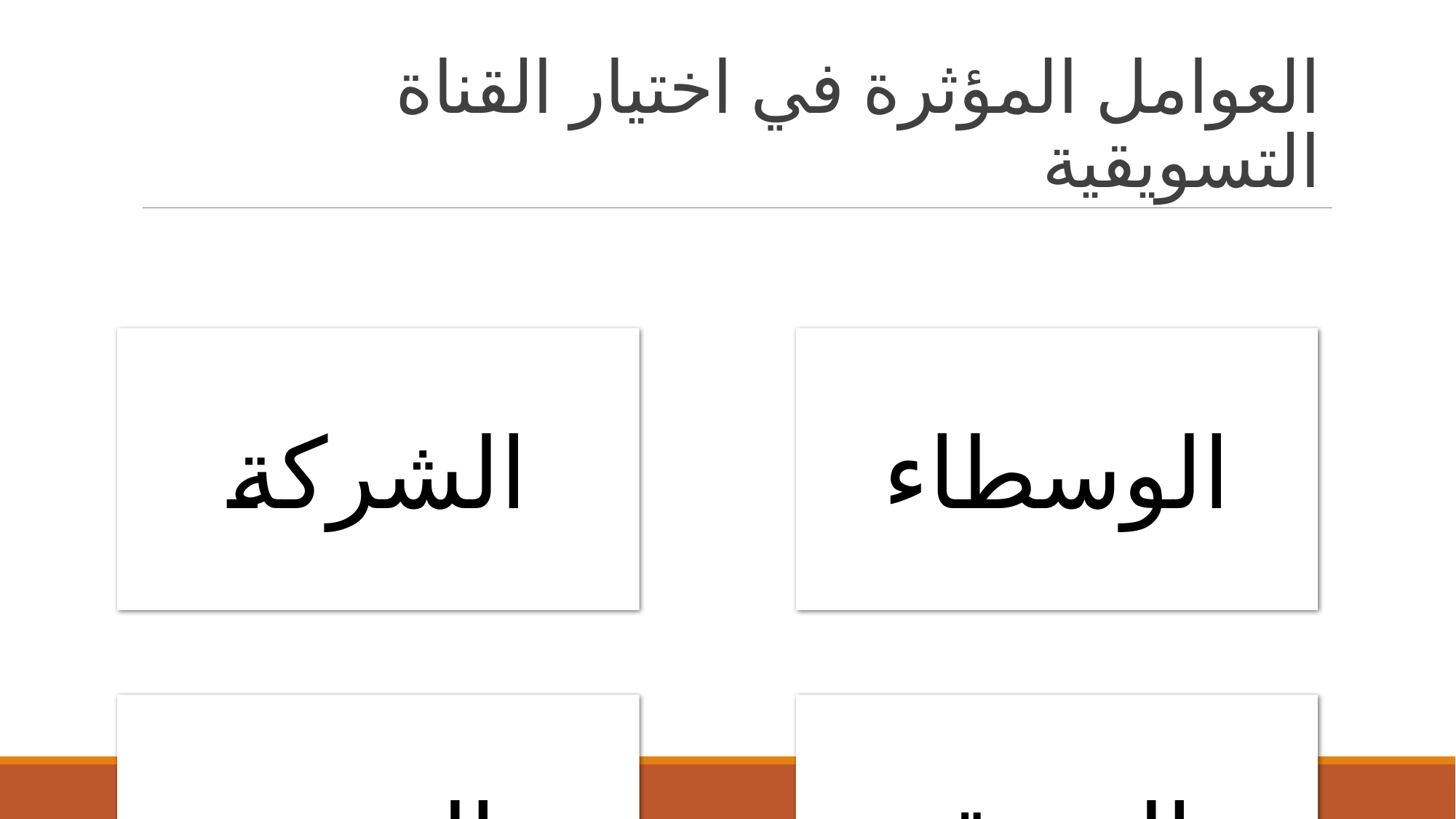

# العوامل المؤثرة في اختيار القناة التسويقية
الشركة
الوسطاء